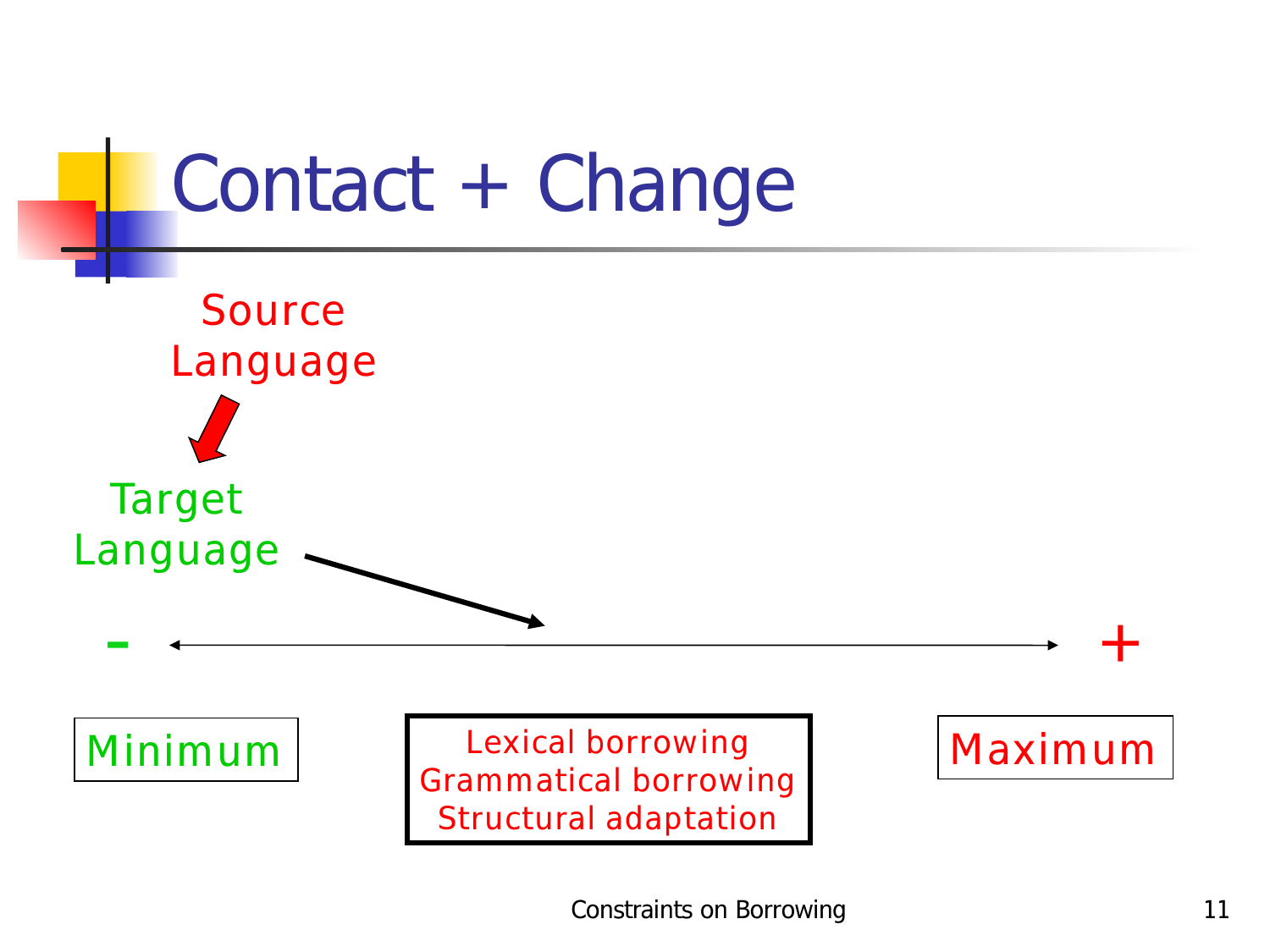

# Contact + Change
Source
Language

Target
Language

-
+

Lexical borrowing
Grammatical borrowing
Structural adaptation
Maximum
Minimum
Constraints on Borrowing
11